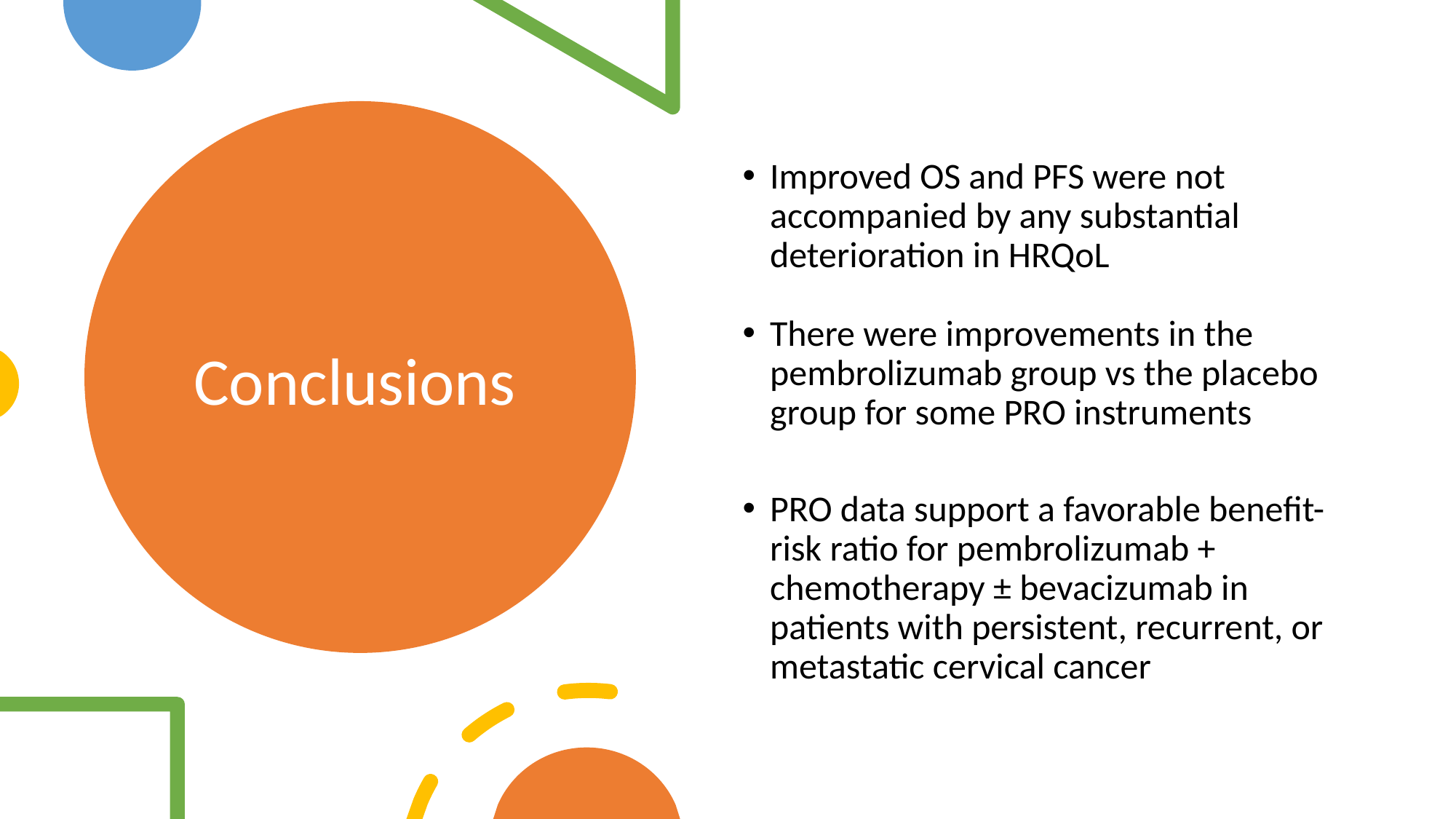

# Conclusions
Improved OS and PFS were not accompanied by any substantial deterioration in HRQoL

There were improvements in the pembrolizumab group vs the placebo group for some PRO instruments

PRO data support a favorable benefit-risk ratio for pembrolizumab + chemotherapy ± bevacizumab in patients with persistent, recurrent, or metastatic cervical cancer